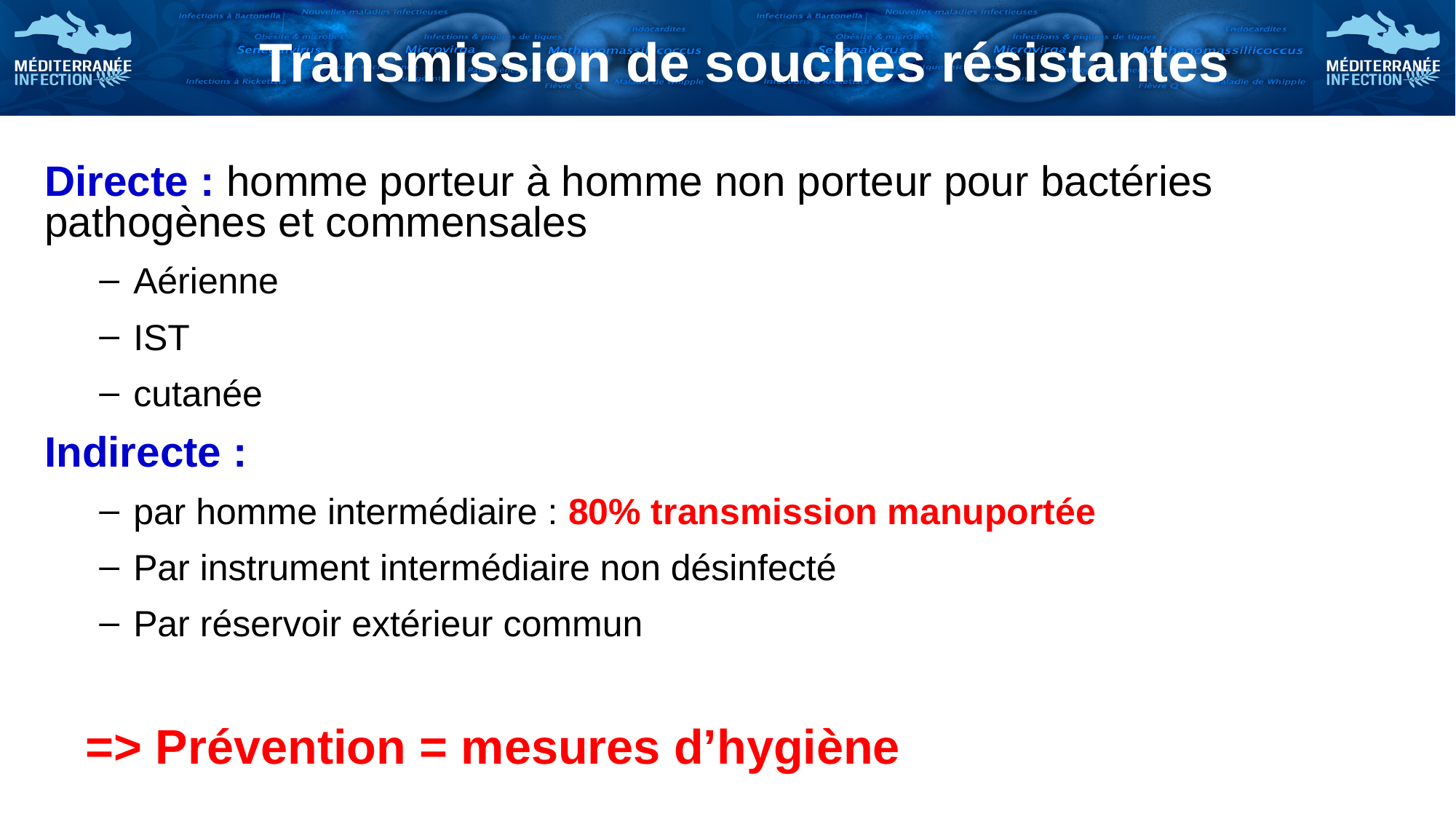

# Transmission de souches résistantes
Directe : homme porteur à homme non porteur pour bactéries pathogènes et commensales
Aérienne
IST
cutanée
Indirecte :
par homme intermédiaire : 80% transmission manuportée
Par instrument intermédiaire non désinfecté
Par réservoir extérieur commun

	=> Prévention = mesures d’hygiène